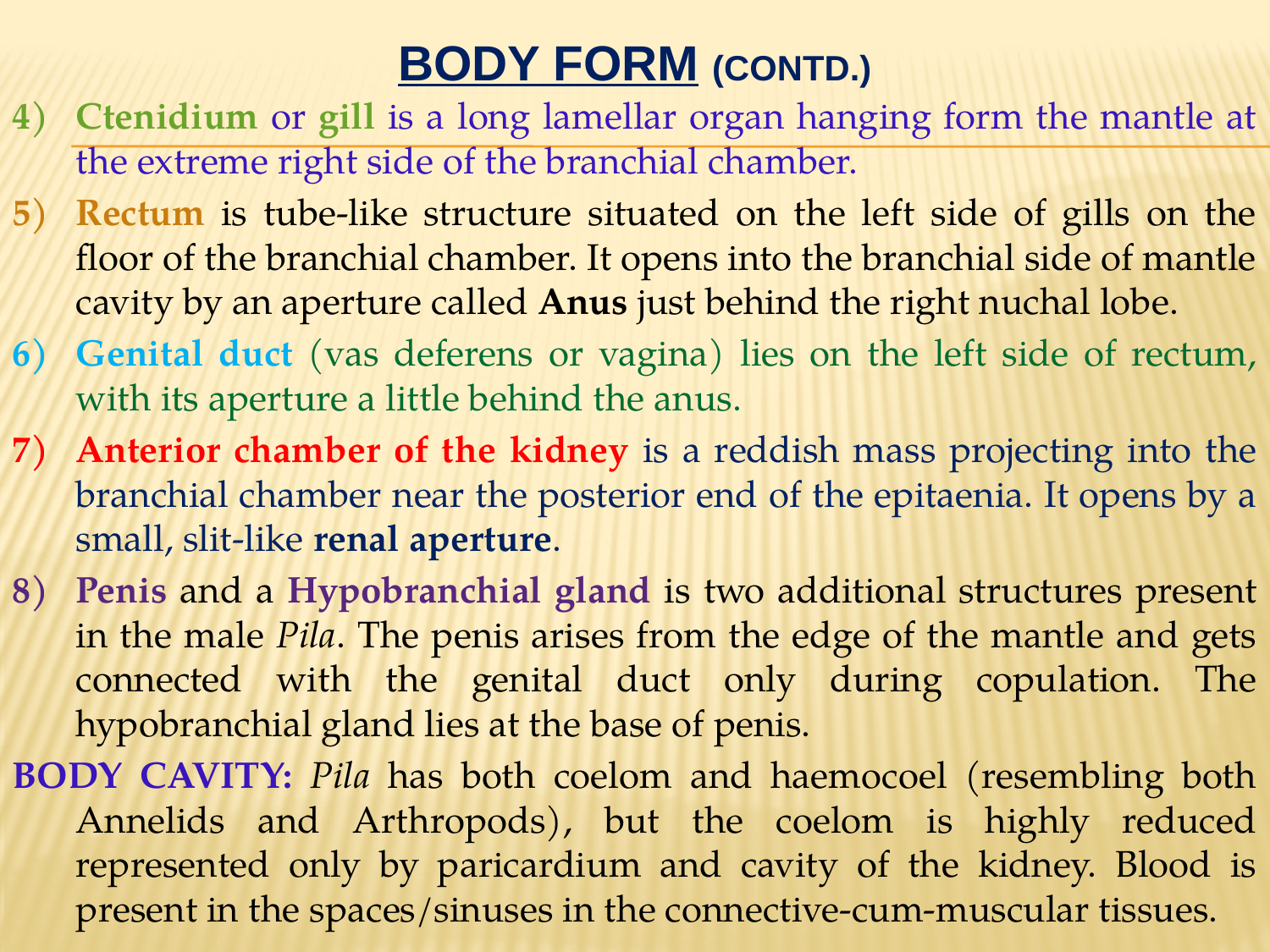

# Body Form (Contd.)
Ctenidium or gill is a long lamellar organ hanging form the mantle at the extreme right side of the branchial chamber.
Rectum is tube-like structure situated on the left side of gills on the floor of the branchial chamber. It opens into the branchial side of mantle cavity by an aperture called Anus just behind the right nuchal lobe.
Genital duct (vas deferens or vagina) lies on the left side of rectum, with its aperture a little behind the anus.
Anterior chamber of the kidney is a reddish mass projecting into the branchial chamber near the posterior end of the epitaenia. It opens by a small, slit-like renal aperture.
Penis and a Hypobranchial gland is two additional structures present in the male Pila. The penis arises from the edge of the mantle and gets connected with the genital duct only during copulation. The hypobranchial gland lies at the base of penis.
BODY CAVITY: Pila has both coelom and haemocoel (resembling both Annelids and Arthropods), but the coelom is highly reduced represented only by paricardium and cavity of the kidney. Blood is present in the spaces/sinuses in the connective-cum-muscular tissues.